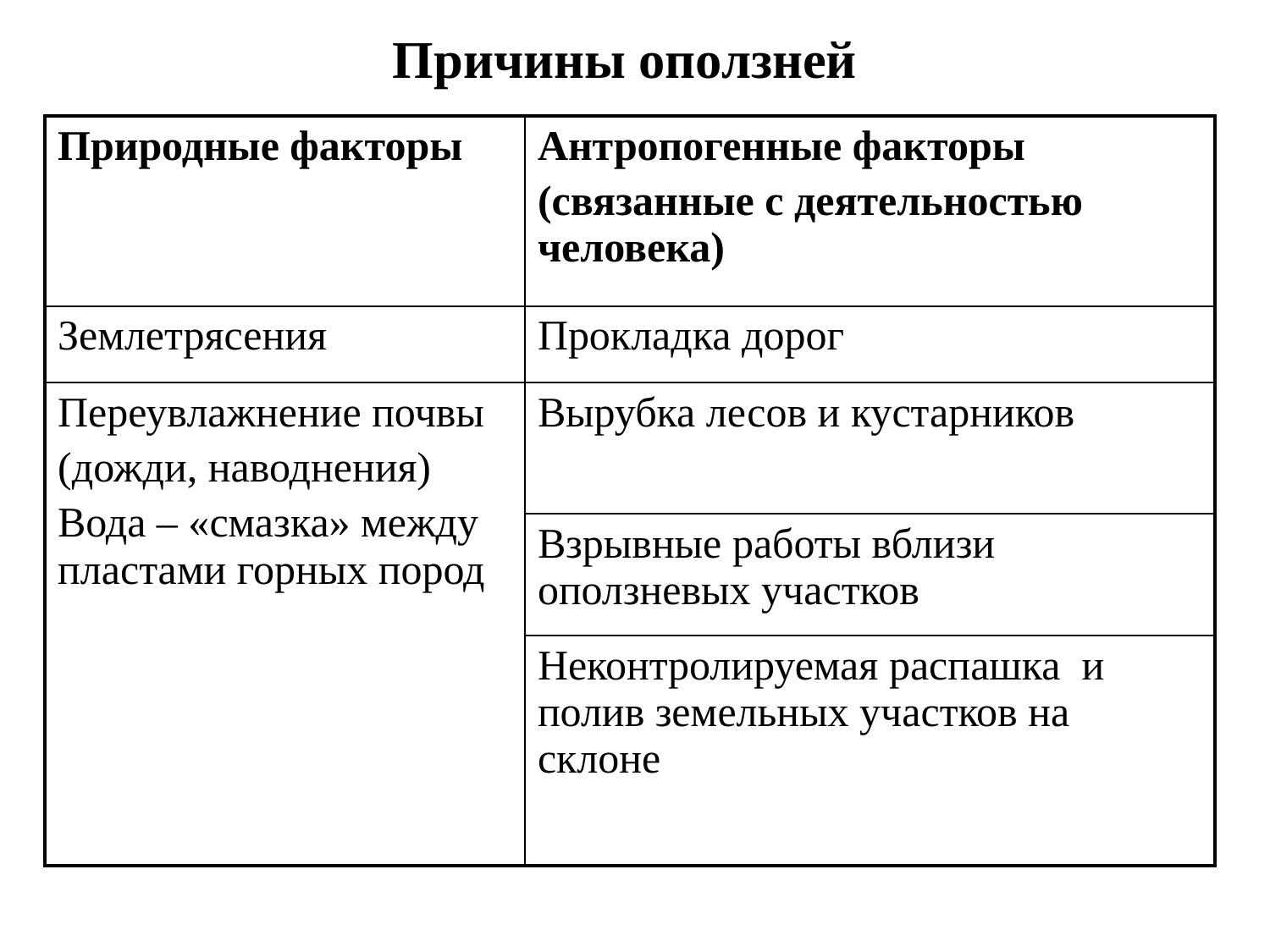

Причины оползней

| Природные факторы | Антропогенные факторы (связанные с деятельностью человека) |
| --- | --- |
| Землетрясения | Прокладка дорог |
| Переувлажнение почвы (дожди, наводнения) Вода – «смазка» между пластами горных пород | Вырубка лесов и кустарников |
|  | Взрывные работы вблизи оползневых участков |
|  | Неконтролируемая распашка и полив земельных участков на склоне |